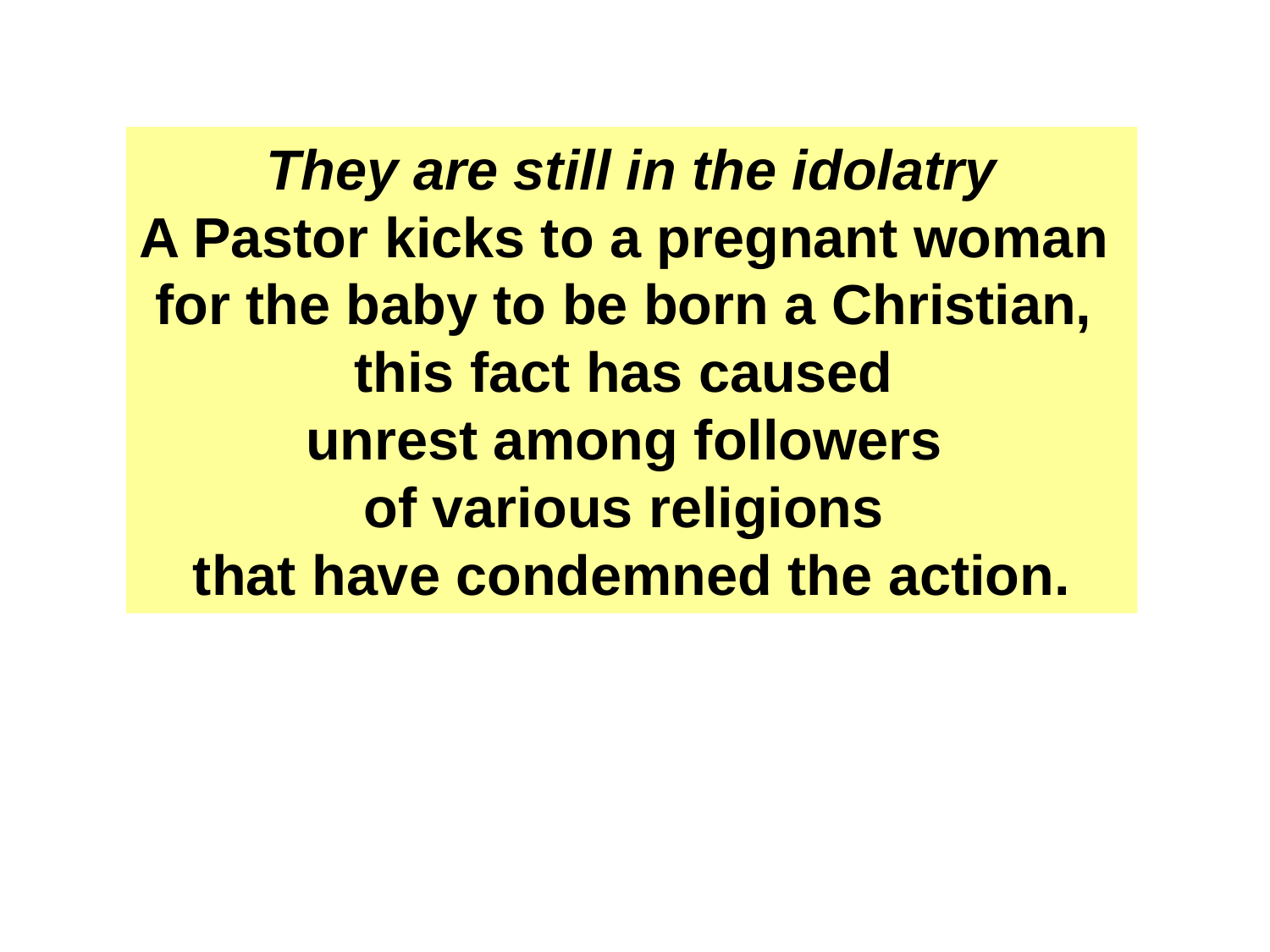

They are still in the idolatry
A Pastor kicks to a pregnant woman
for the baby to be born a Christian,
this fact has caused
unrest among followers
of various religions
that have condemned the action.